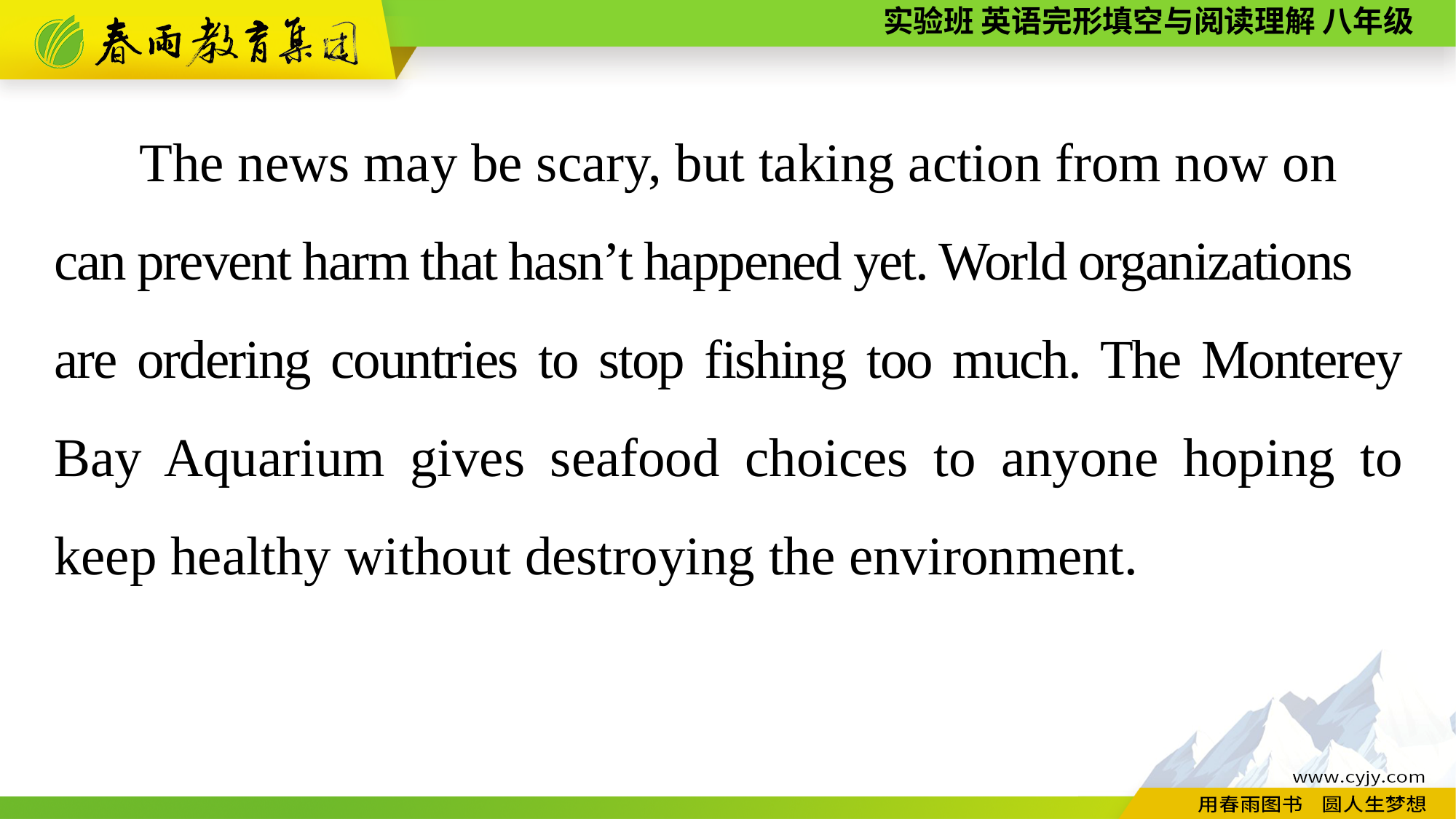

The news may be scary, but taking action from now on can prevent harm that hasn’t happened yet. World organizations
are ordering countries to stop fishing too much. The Monterey Bay Aquarium gives seafood choices to anyone hoping to keep healthy without destroying the environment.